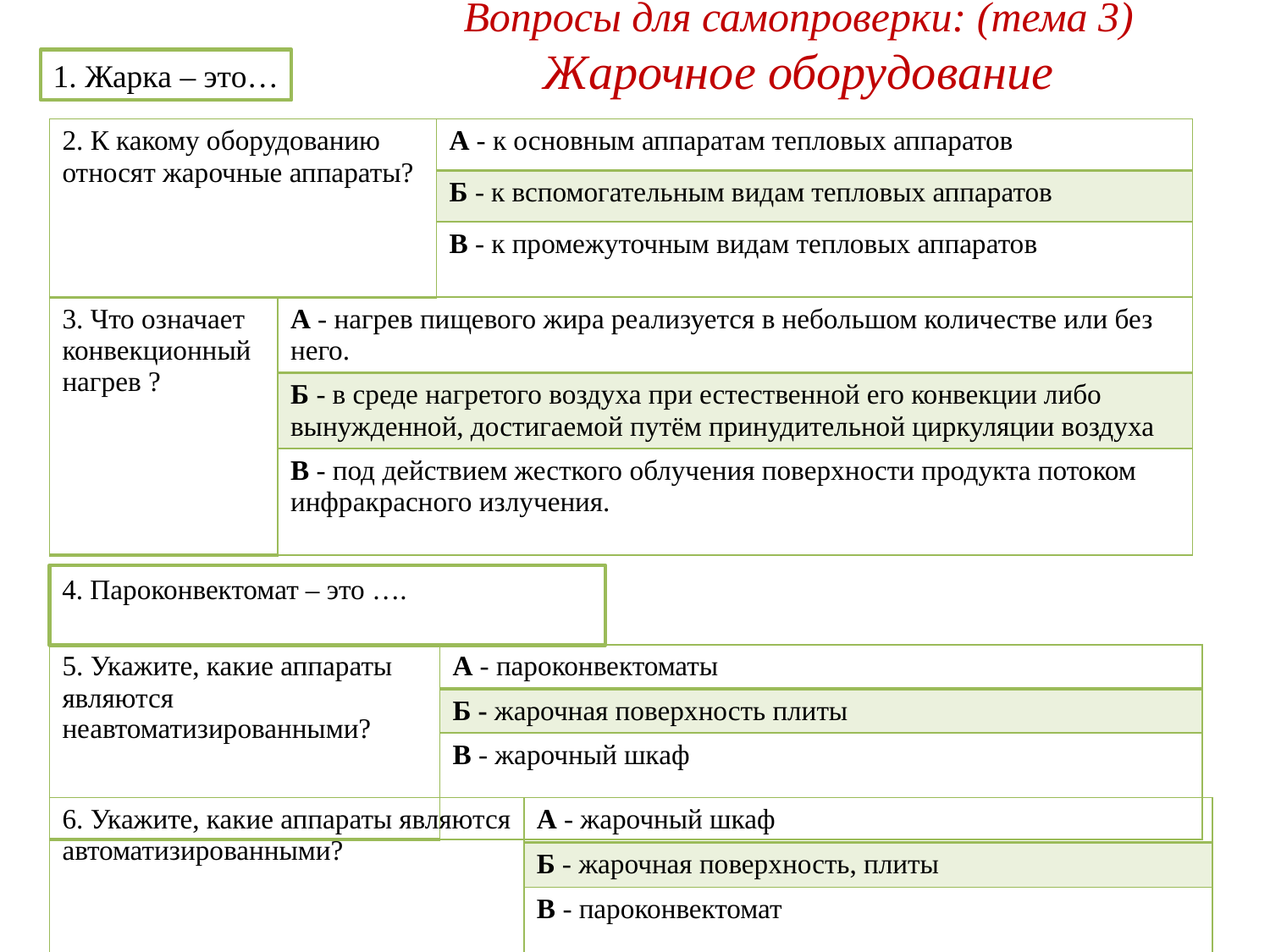

# Вопросы для самопроверки: (тема 3) Жарочное оборудование
1. Жарка – это…
| 2. К какому оборудованию относят жарочные аппараты? | А - к основным аппаратам тепловых аппаратов |
| --- | --- |
|  | Б - к вспомогательным видам тепловых аппаратов |
|  | В - к промежуточным видам тепловых аппаратов |
| 3. Что означает конвекционный нагрев ? | А - нагрев пищевого жира реализуется в небольшом количестве или без него. |
| --- | --- |
|  | Б - в среде нагретого воздуха при естественной его конвекции либо вынужденной, достигаемой путём принудительной циркуляции воздуха |
|  | В - под действием жесткого облучения поверхности продукта потоком инфракрасного излучения. |
4. Пароконвектомат – это ….

| 5. Укажите, какие аппараты являются неавтоматизированными? | А - пароконвектоматы |
| --- | --- |
|  | Б - жарочная поверхность плиты |
|  | В - жарочный шкаф |
| 6. Укажите, какие аппараты являются автоматизированными? | А - жарочный шкаф |
| --- | --- |
|  | Б - жарочная поверхность, плиты |
|  | В - пароконвектомат |